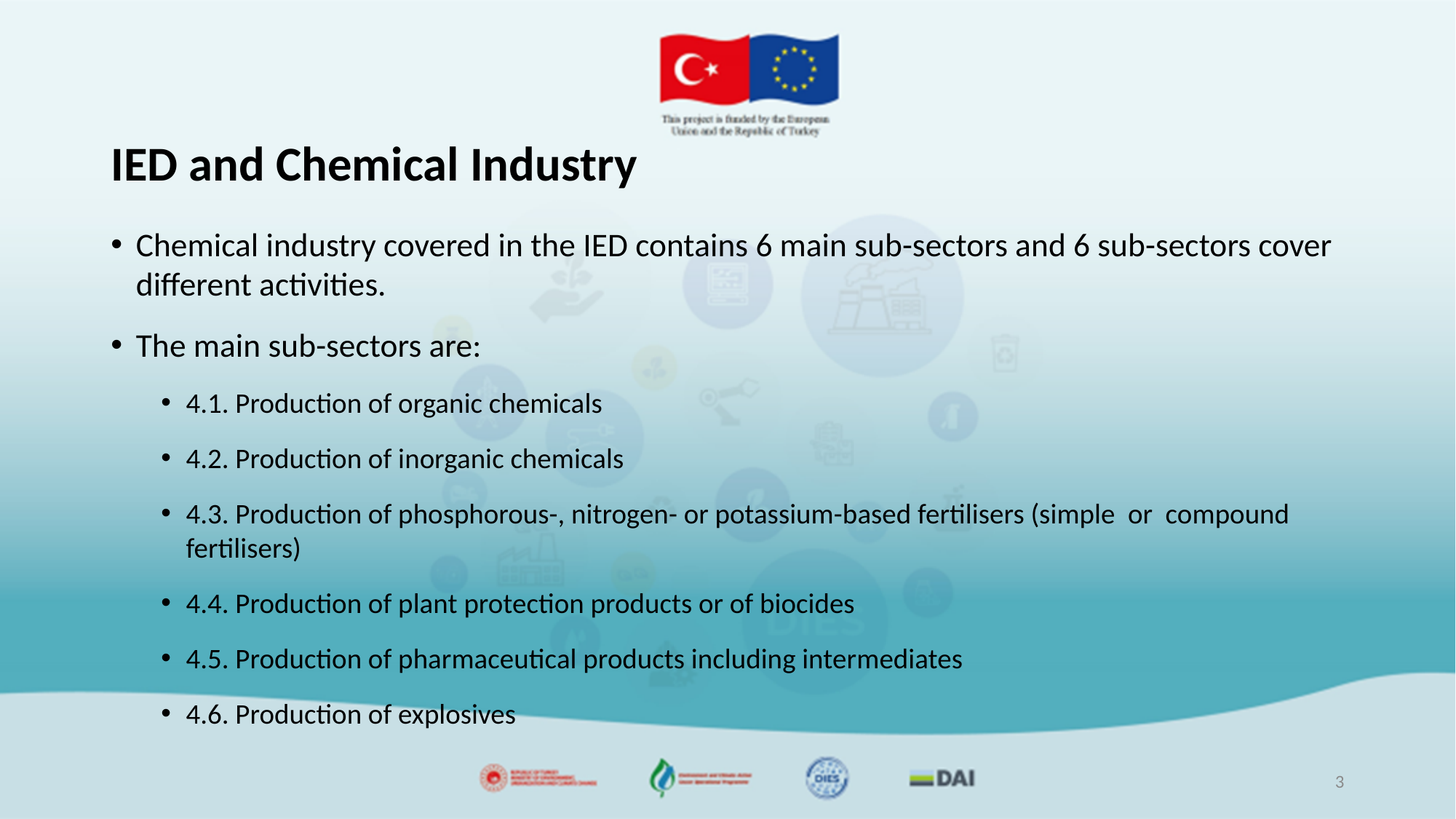

# IED and Chemical Industry
Chemical industry covered in the IED contains 6 main sub-sectors and 6 sub-sectors cover different activities.
The main sub-sectors are:
4.1. Production of organic chemicals
4.2. Production of inorganic chemicals
4.3. Production of phosphorous-, nitrogen- or potassium-based fertilisers (simple  or  compound  fertilisers)
4.4. Production of plant protection products or of biocides
4.5. Production of pharmaceutical products including intermediates
4.6. Production of explosives
3